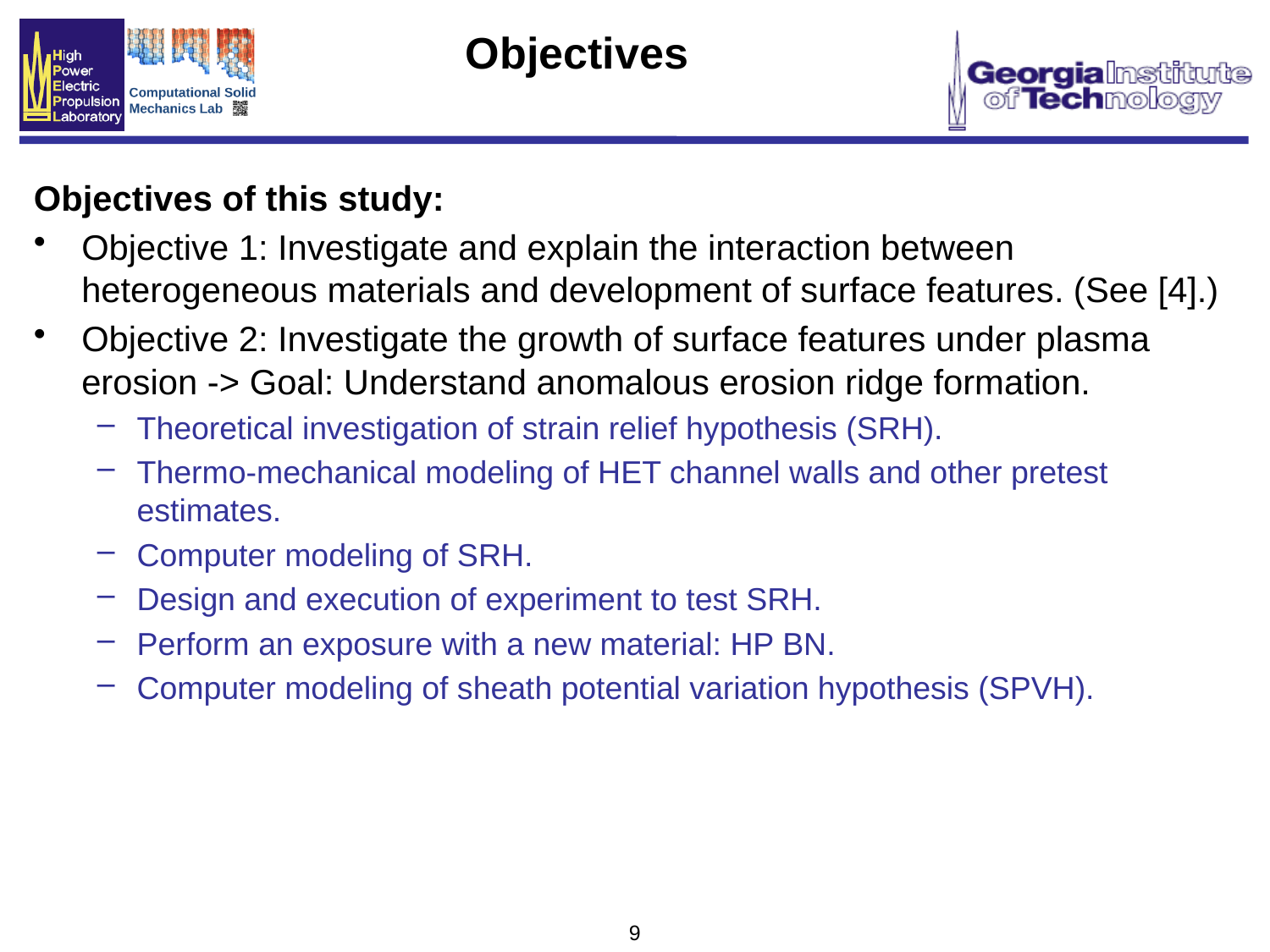

# Objectives
Objectives of this study:
Objective 1: Investigate and explain the interaction between heterogeneous materials and development of surface features. (See [4].)
Objective 2: Investigate the growth of surface features under plasma erosion -> Goal: Understand anomalous erosion ridge formation.
Theoretical investigation of strain relief hypothesis (SRH).
Thermo-mechanical modeling of HET channel walls and other pretest estimates.
Computer modeling of SRH.
Design and execution of experiment to test SRH.
Perform an exposure with a new material: HP BN.
Computer modeling of sheath potential variation hypothesis (SPVH).